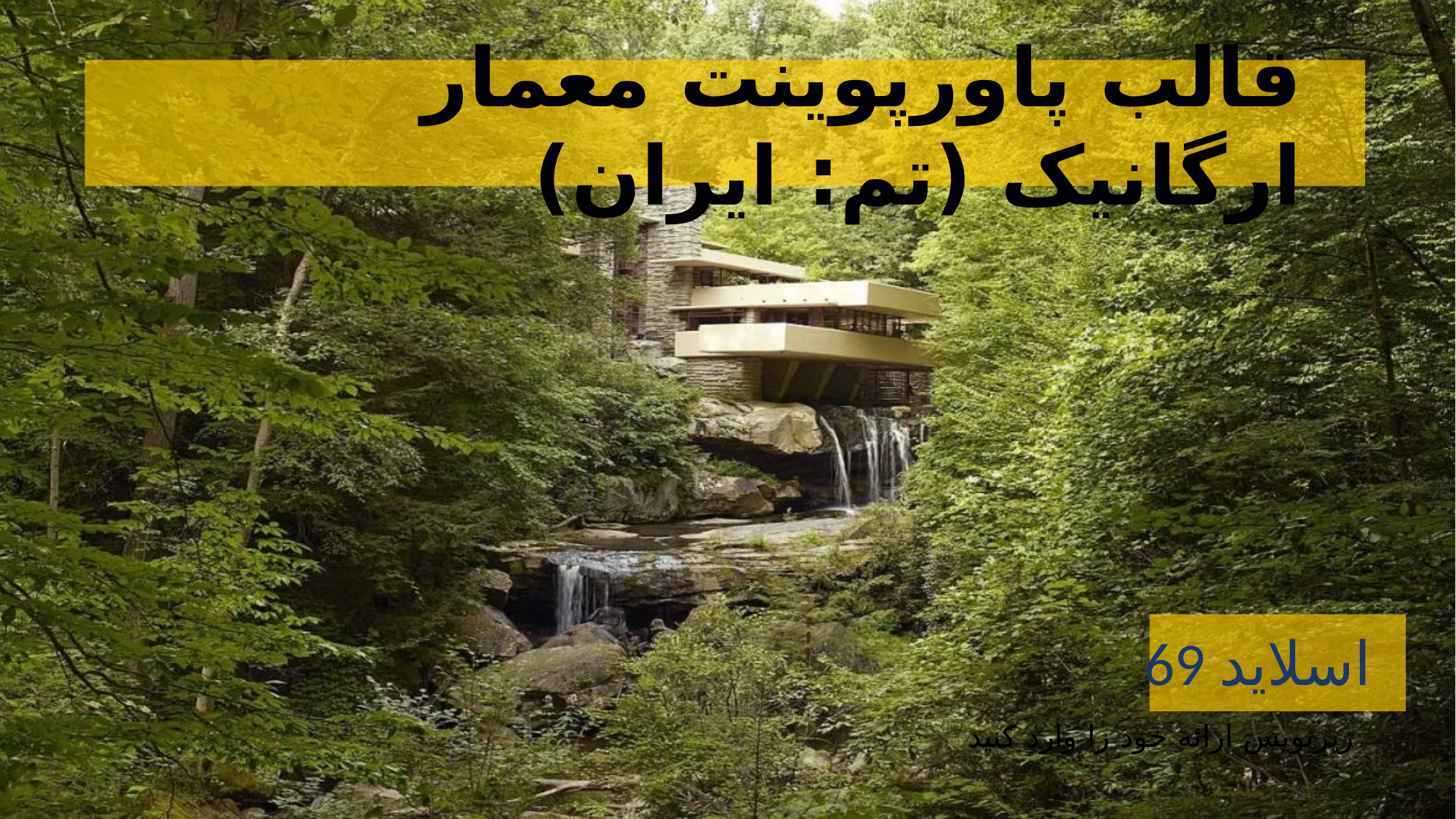

قالب پاورپوینت معمار ارگانیک (تم: ایران)

69 اسلاید
زیرنویس ارائه خود را وارد کنید